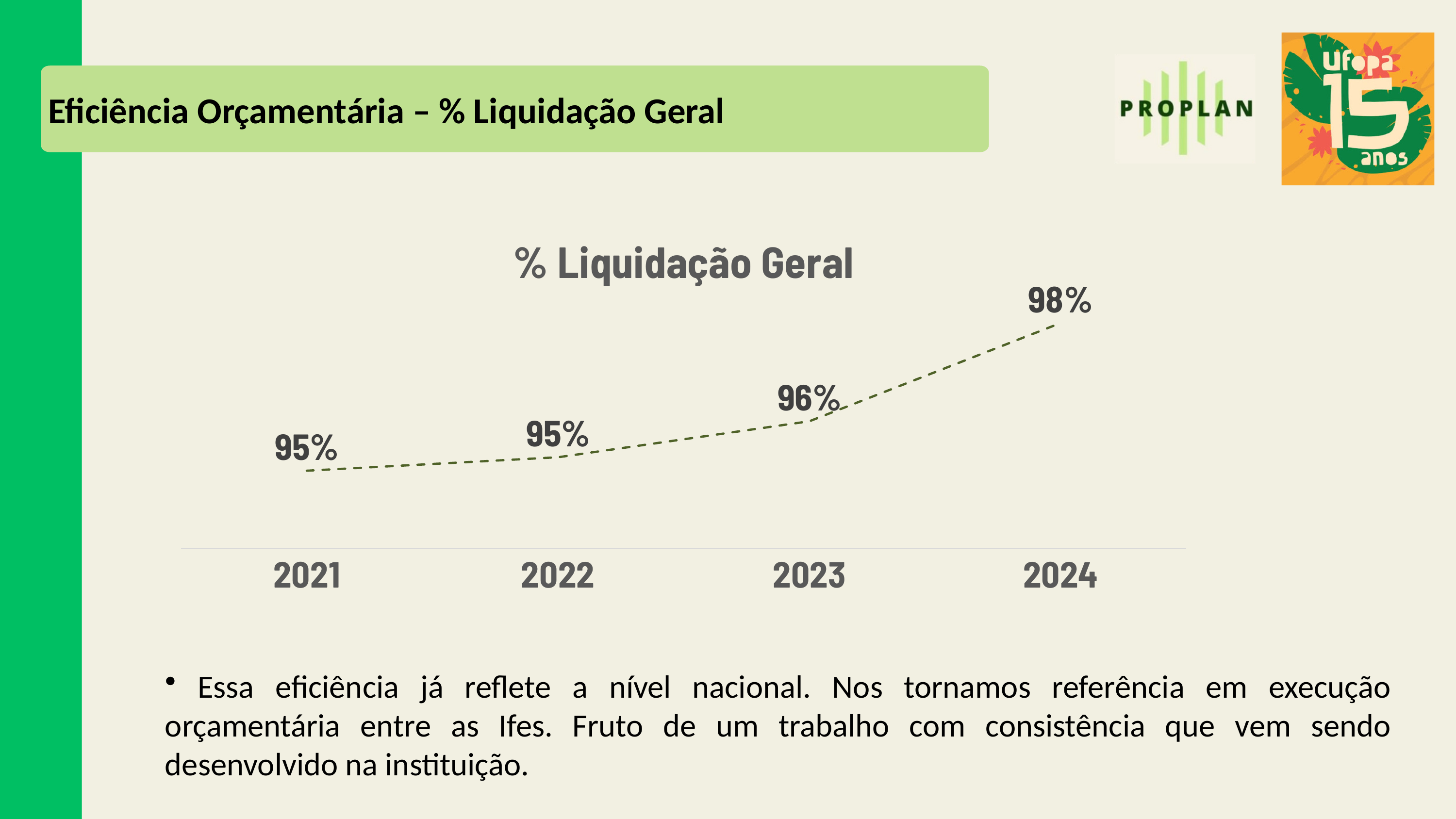

Eficiência Orçamentária – % Liquidação Geral

### Chart: % Liquidação Geral

| Category | Total Geral |
|---|---|
| 2021 | 0.9462027188191373 |
| 2022 | 0.9490019238721531 |
| 2023 | 0.9564792013512194 |
| 2024 | 0.9769108302804735 |
 Essa eficiência já reflete a nível nacional. Nos tornamos referência em execução orçamentária entre as Ifes. Fruto de um trabalho com consistência que vem sendo desenvolvido na instituição.